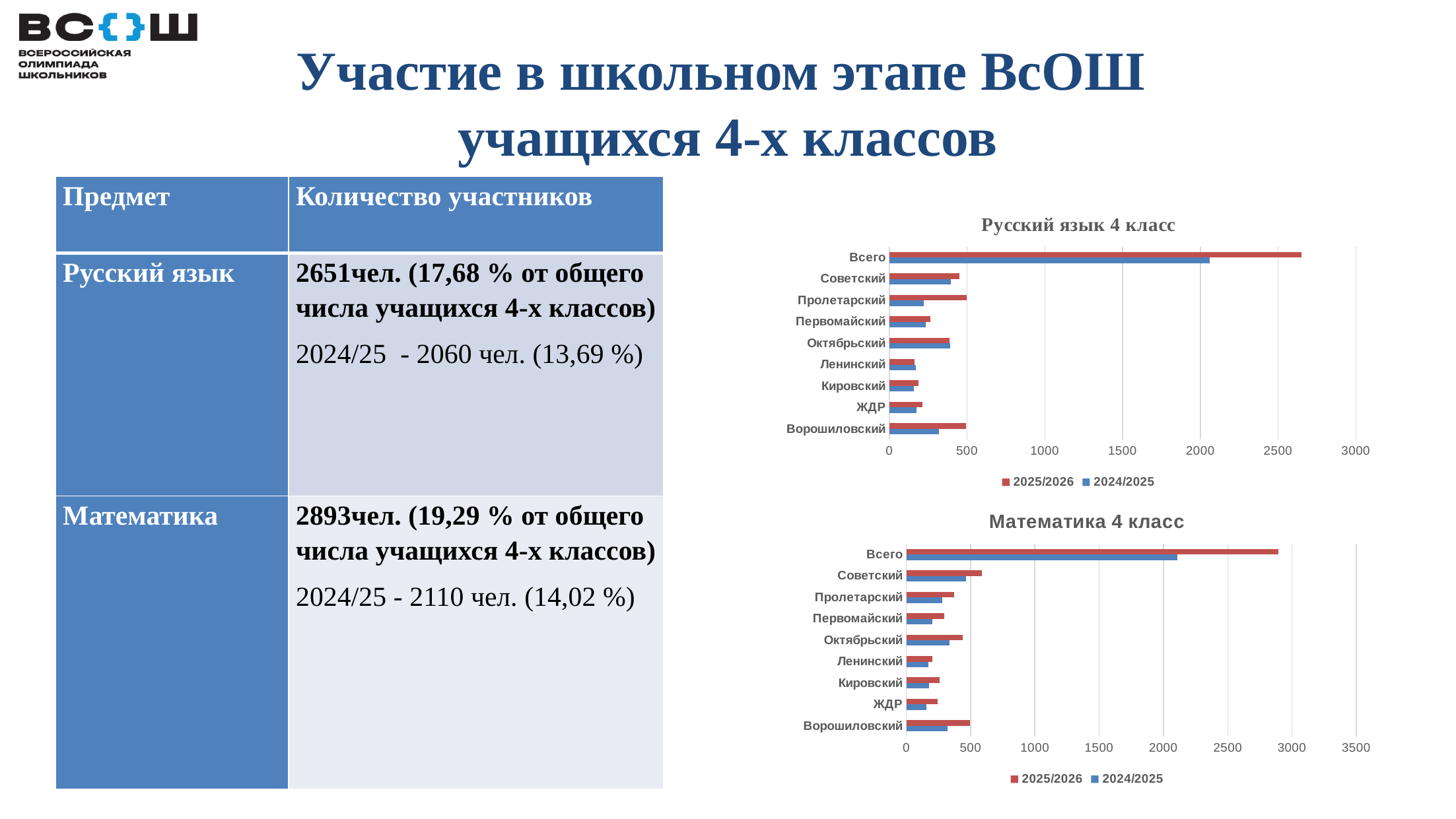

# Участие в школьном этапе ВсОШ учащихся 4-х классов
| Предмет | Количество участников |
| --- | --- |
| Русский язык | 2651чел. (17,68 % от общего числа учащихся 4-х классов) 2024/25 - 2060 чел. (13,69 %) |
| Математика | 2893чел. (19,29 % от общего числа учащихся 4-х классов) 2024/25 - 2110 чел. (14,02 %) |

### Chart: Русский язык 4 класс

| Category | 2024/2025 | 2025/2026 |
|---|---|---|
| Ворошиловский | 319.0 | 495.0 |
| ЖДР | 174.0 | 211.0 |
| Кировский | 156.0 | 186.0 |
| Ленинский | 169.0 | 160.0 |
| Октябрьский | 392.0 | 388.0 |
| Первомайский | 233.0 | 264.0 |
| Пролетарский | 220.0 | 498.0 |
| Советский | 397.0 | 449.0 |
| Всего | 2060.0 | 2651.0 |

### Chart: Математика 4 класс

| Category | 2024/2025 | 2025/2026 |
|---|---|---|
| Ворошиловский | 321.0 | 495.0 |
| ЖДР | 158.0 | 245.0 |
| Кировский | 177.0 | 261.0 |
| Ленинский | 172.0 | 201.0 |
| Октябрьский | 336.0 | 437.0 |
| Первомайский | 201.0 | 294.0 |
| Пролетарский | 279.0 | 374.0 |
| Советский | 466.0 | 586.0 |
| Всего | 2110.0 | 2893.0 |